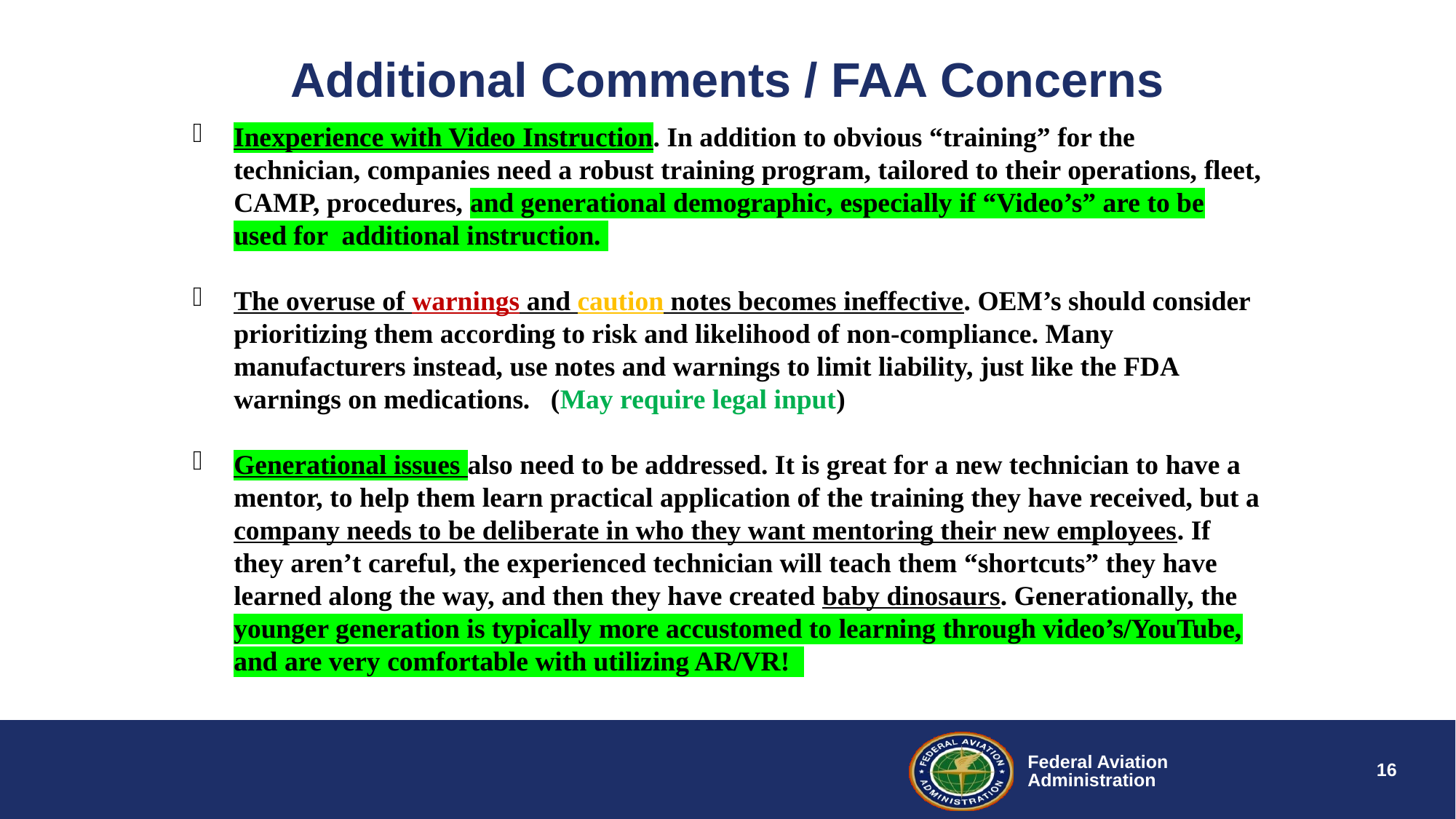

# Additional Comments / FAA Concerns
Inexperience with Video Instruction. In addition to obvious “training” for the technician, companies need a robust training program, tailored to their operations, fleet, CAMP, procedures, and generational demographic, especially if “Video’s” are to be used for  additional instruction.

The overuse of warnings and caution notes becomes ineffective. OEM’s should consider prioritizing them according to risk and likelihood of non-compliance. Many manufacturers instead, use notes and warnings to limit liability, just like the FDA warnings on medications.   (May require legal input)

Generational issues also need to be addressed. It is great for a new technician to have a mentor, to help them learn practical application of the training they have received, but a company needs to be deliberate in who they want mentoring their new employees. If they aren’t careful, the experienced technician will teach them “shortcuts” they have learned along the way, and then they have created baby dinosaurs. Generationally, the younger generation is typically more accustomed to learning through video’s/YouTube, and are very comfortable with utilizing AR/VR!